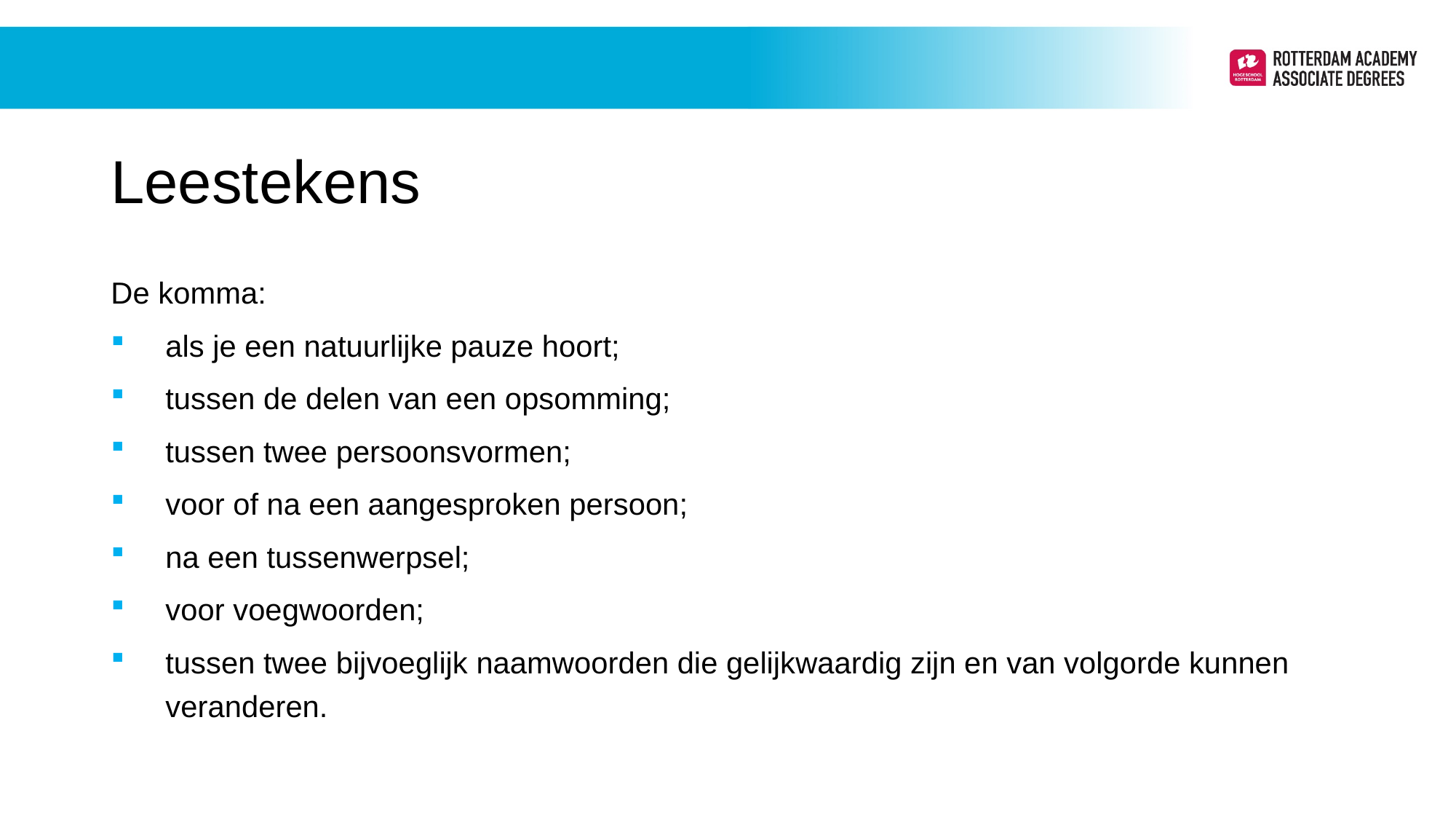

# Leestekens
De komma:
als je een natuurlijke pauze hoort;
tussen de delen van een opsomming;
tussen twee persoonsvormen;
voor of na een aangesproken persoon;
na een tussenwerpsel;
voor voegwoorden;
tussen twee bijvoeglijk naamwoorden die gelijkwaardig zijn en van volgorde kunnen veranderen.